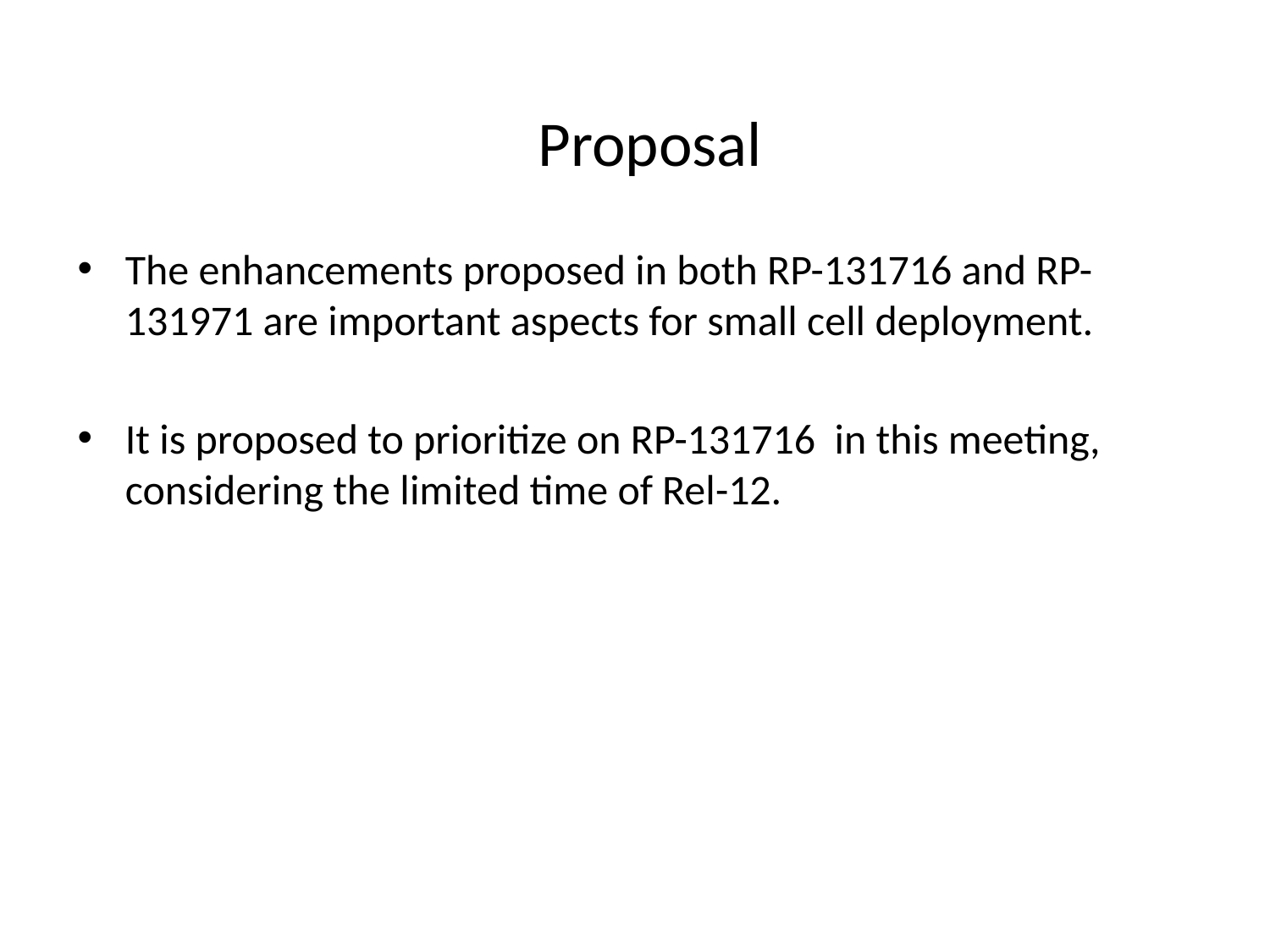

Proposal
The enhancements proposed in both RP-131716 and RP-131971 are important aspects for small cell deployment.

It is proposed to prioritize on RP-131716  in this meeting, considering the limited time of Rel-12.